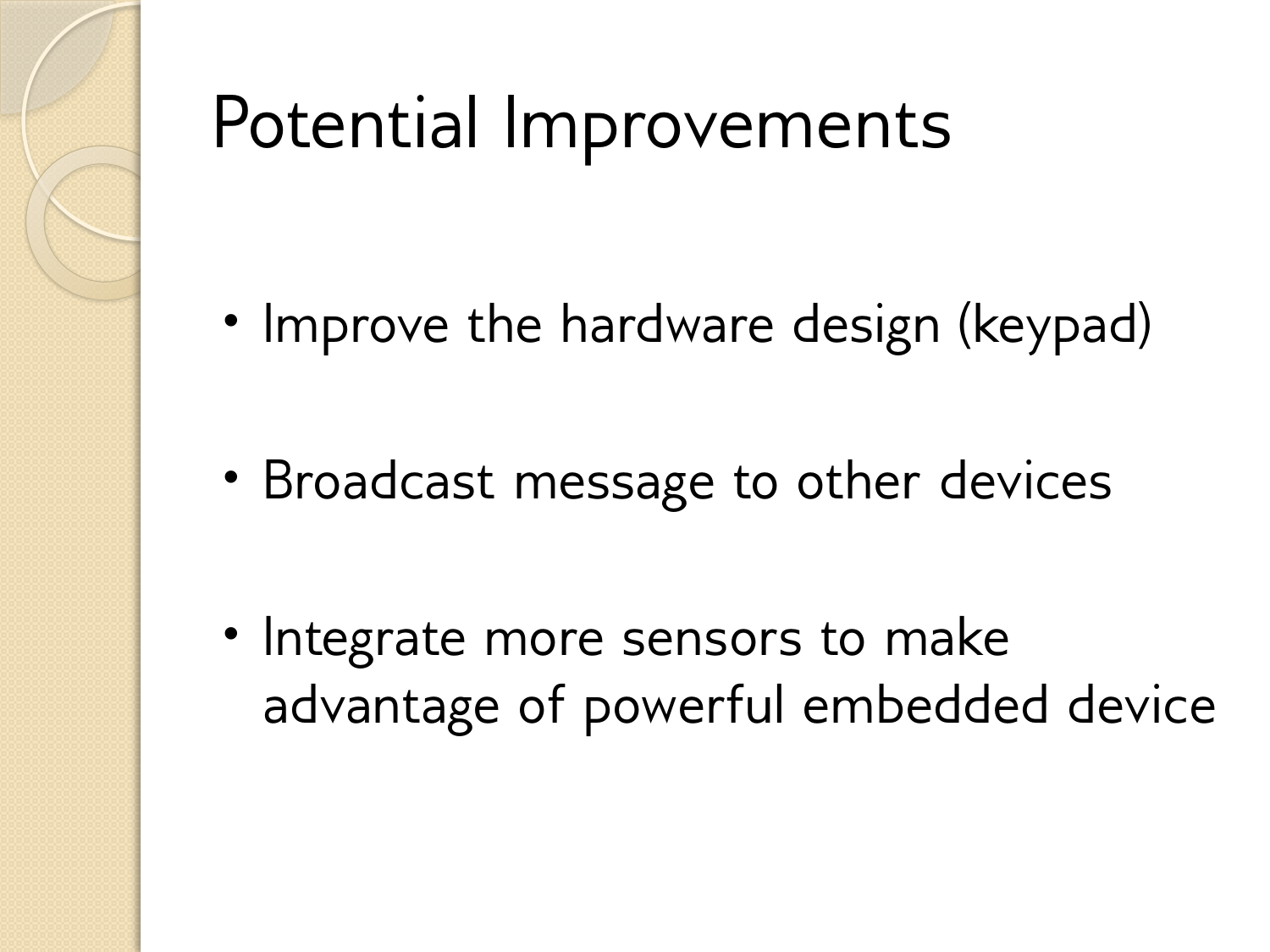

# Potential Improvements

Improve the hardware design (keypad)

Broadcast message to other devices

Integrate more sensors to make advantage of powerful embedded device